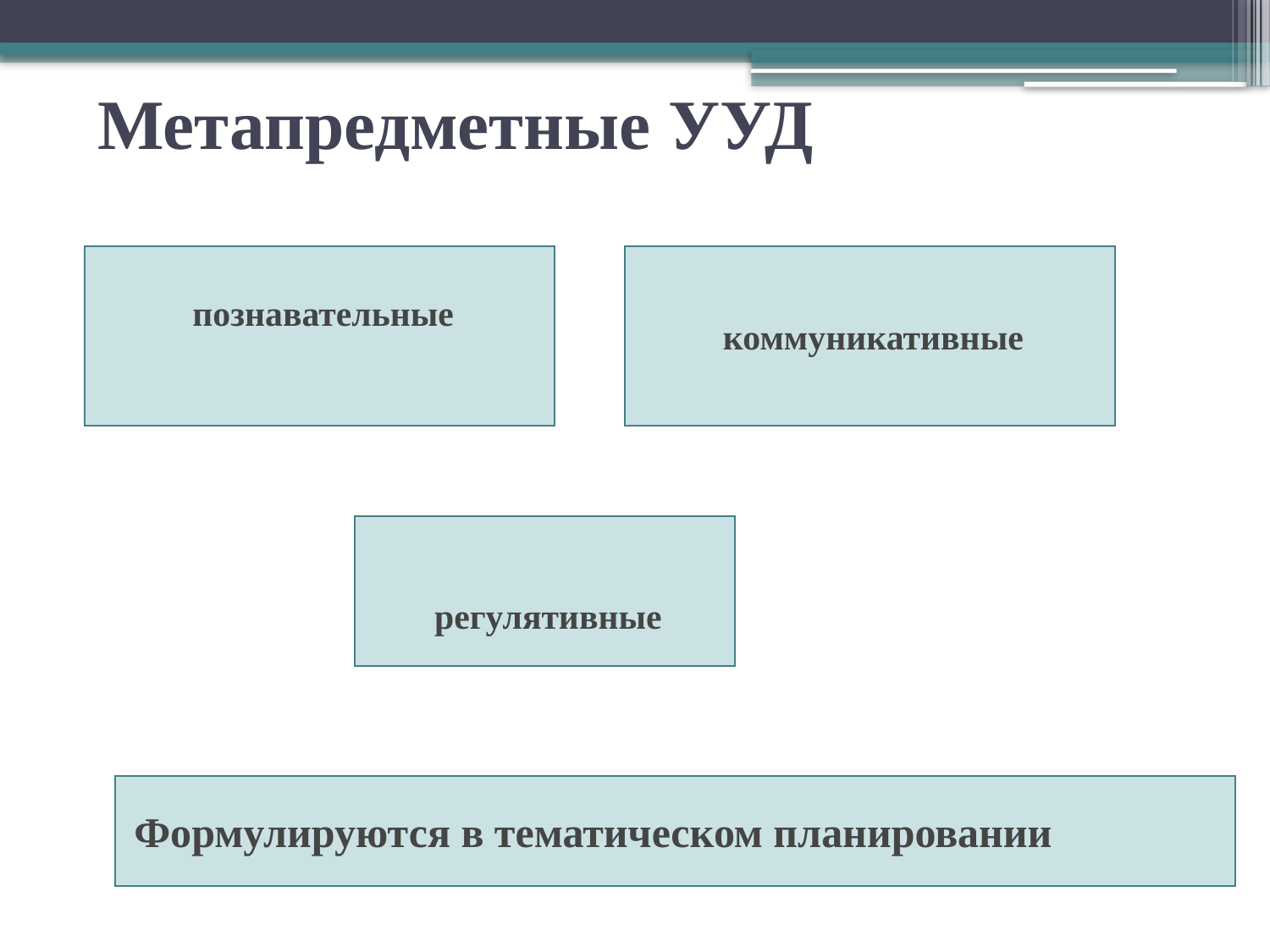

# Метапредметные УУД

познавательные

коммуникативные

регулятивные

Формулируются в тематическом планировании